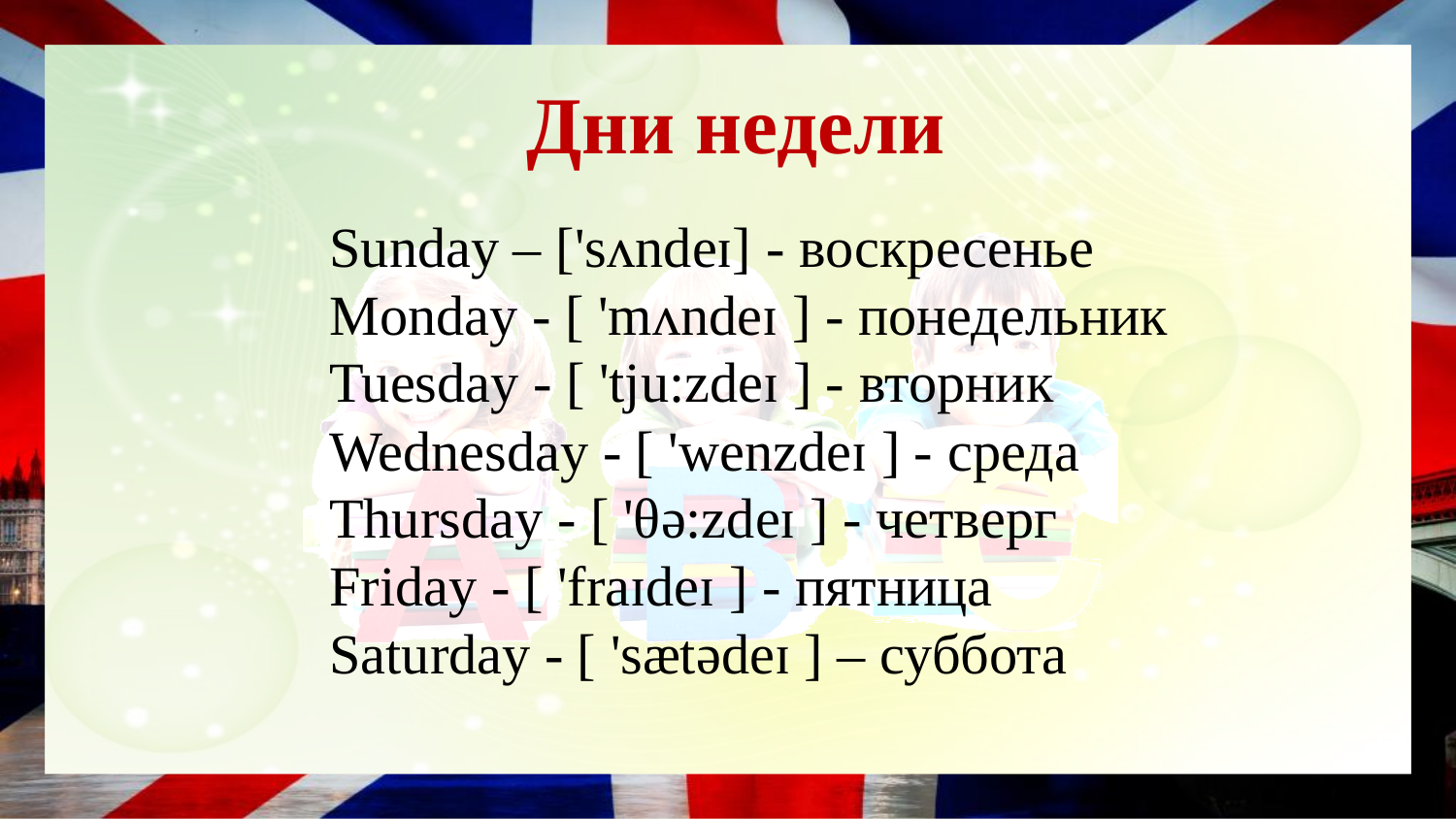

Дни недели
Sunday – ['sʌndeɪ] - воскресенье
Monday - [ 'mʌndeɪ ] - понедельник
Tuesday - [ 'tju:zdeɪ ] - вторник
Wednesday - [ 'wenzdeɪ ] - среда
Thursday - [ 'θə:zdeɪ ] - четверг
Friday - [ 'fraɪdeɪ ] - пятница
Saturday - [ 'sætədeɪ ] – суббота